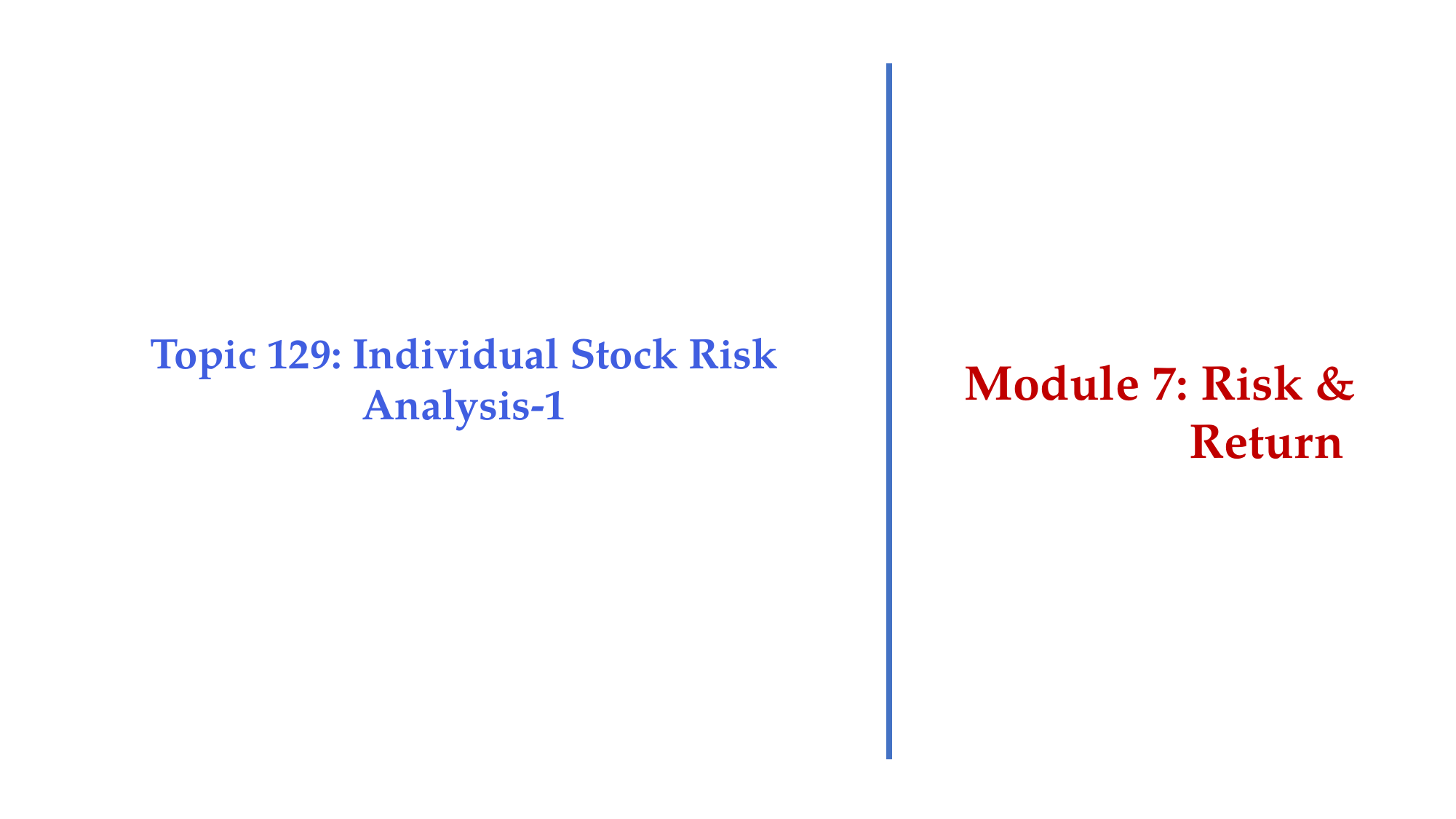

Topic 129: Individual Stock Risk Analysis-1

Module 7: Risk & Return